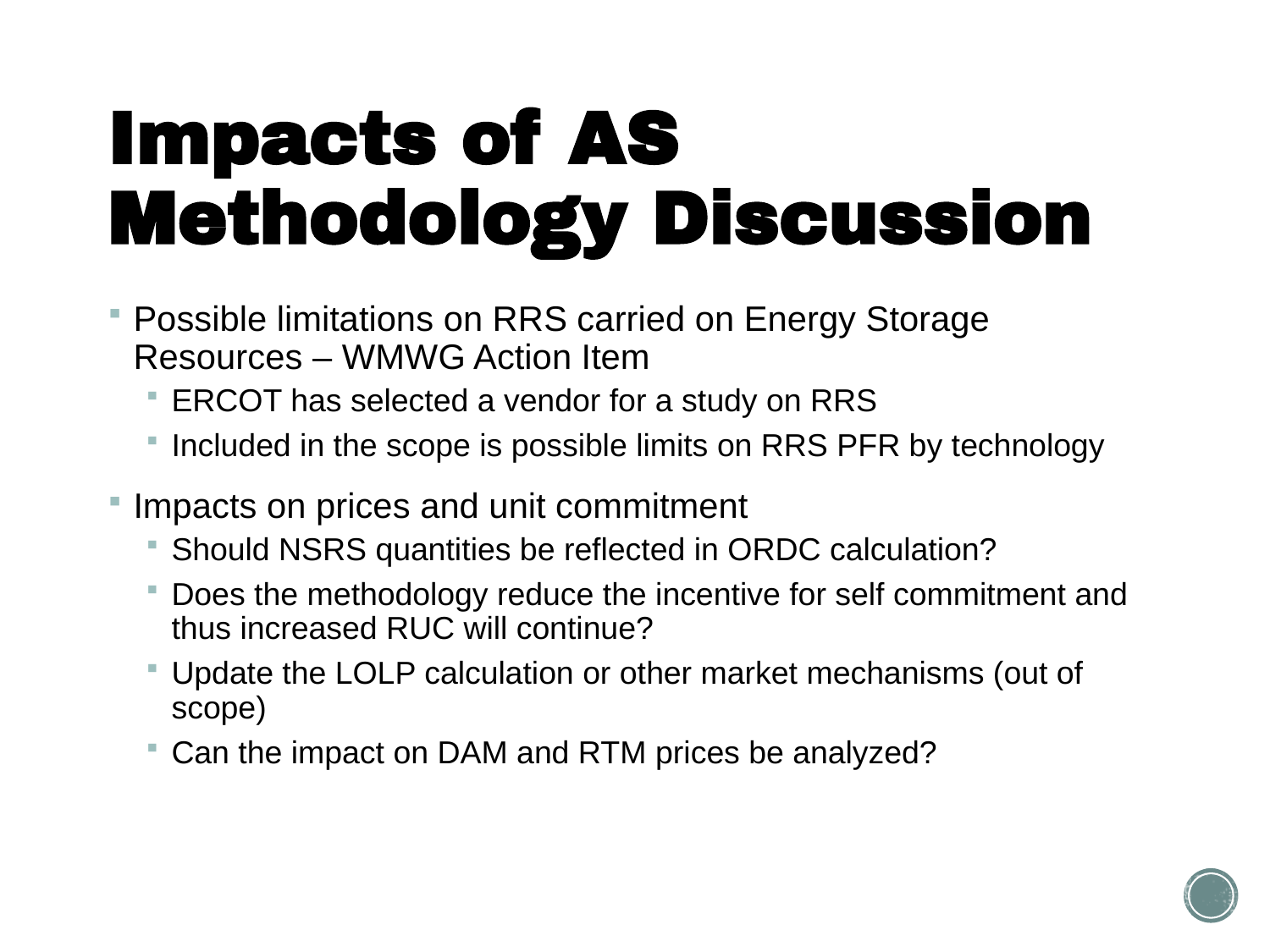

# Impacts of AS Methodology Discussion
Possible limitations on RRS carried on Energy Storage Resources – WMWG Action Item
ERCOT has selected a vendor for a study on RRS
Included in the scope is possible limits on RRS PFR by technology
Impacts on prices and unit commitment
Should NSRS quantities be reflected in ORDC calculation?
Does the methodology reduce the incentive for self commitment and thus increased RUC will continue?
Update the LOLP calculation or other market mechanisms (out of scope)
Can the impact on DAM and RTM prices be analyzed?